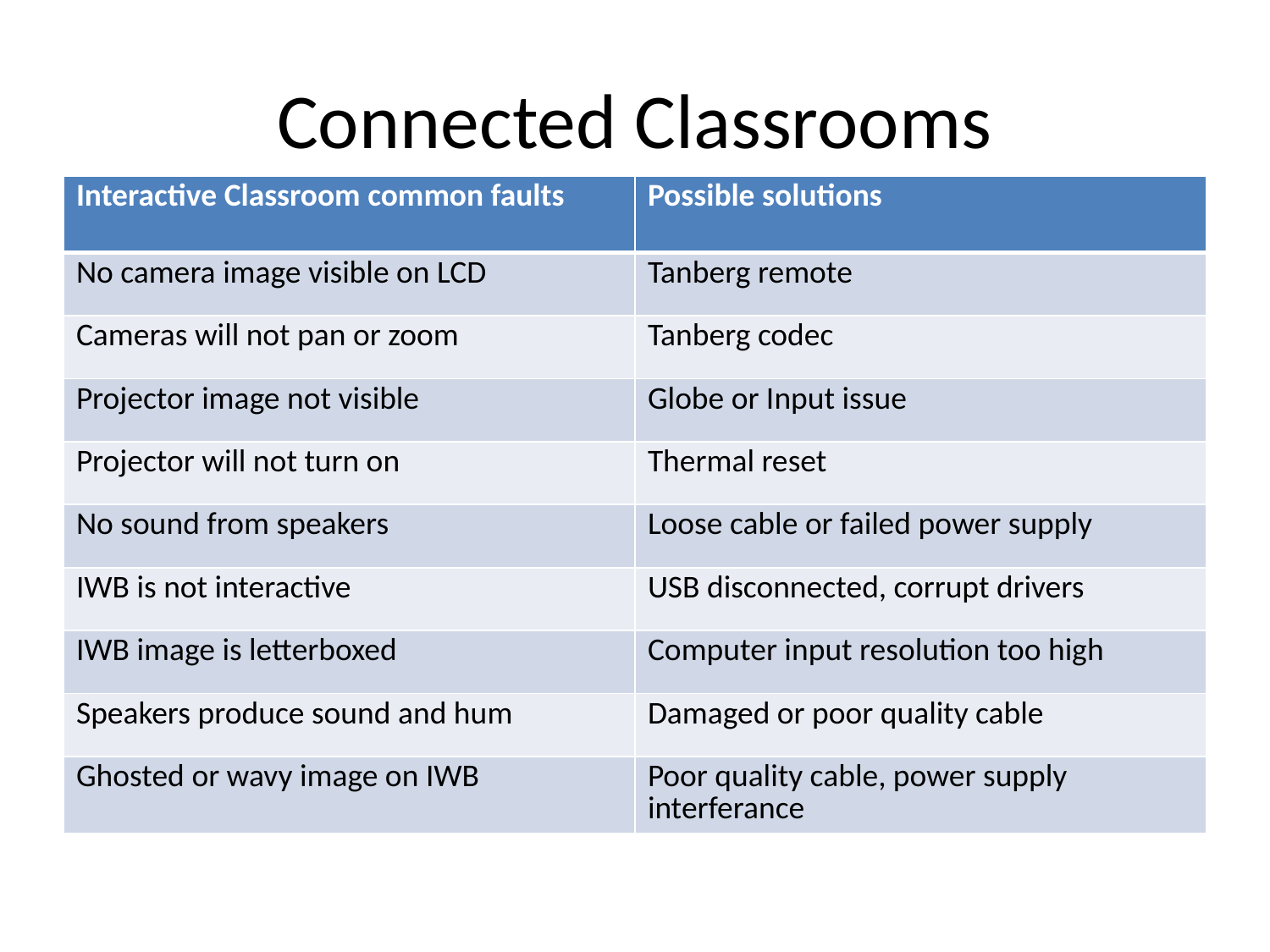

# Connected Classrooms
| Interactive Classroom common faults | Possible solutions |
| --- | --- |
| No camera image visible on LCD | Tanberg remote |
| Cameras will not pan or zoom | Tanberg codec |
| Projector image not visible | Globe or Input issue |
| Projector will not turn on | Thermal reset |
| No sound from speakers | Loose cable or failed power supply |
| IWB is not interactive | USB disconnected, corrupt drivers |
| IWB image is letterboxed | Computer input resolution too high |
| Speakers produce sound and hum | Damaged or poor quality cable |
| Ghosted or wavy image on IWB | Poor quality cable, power supply interferance |